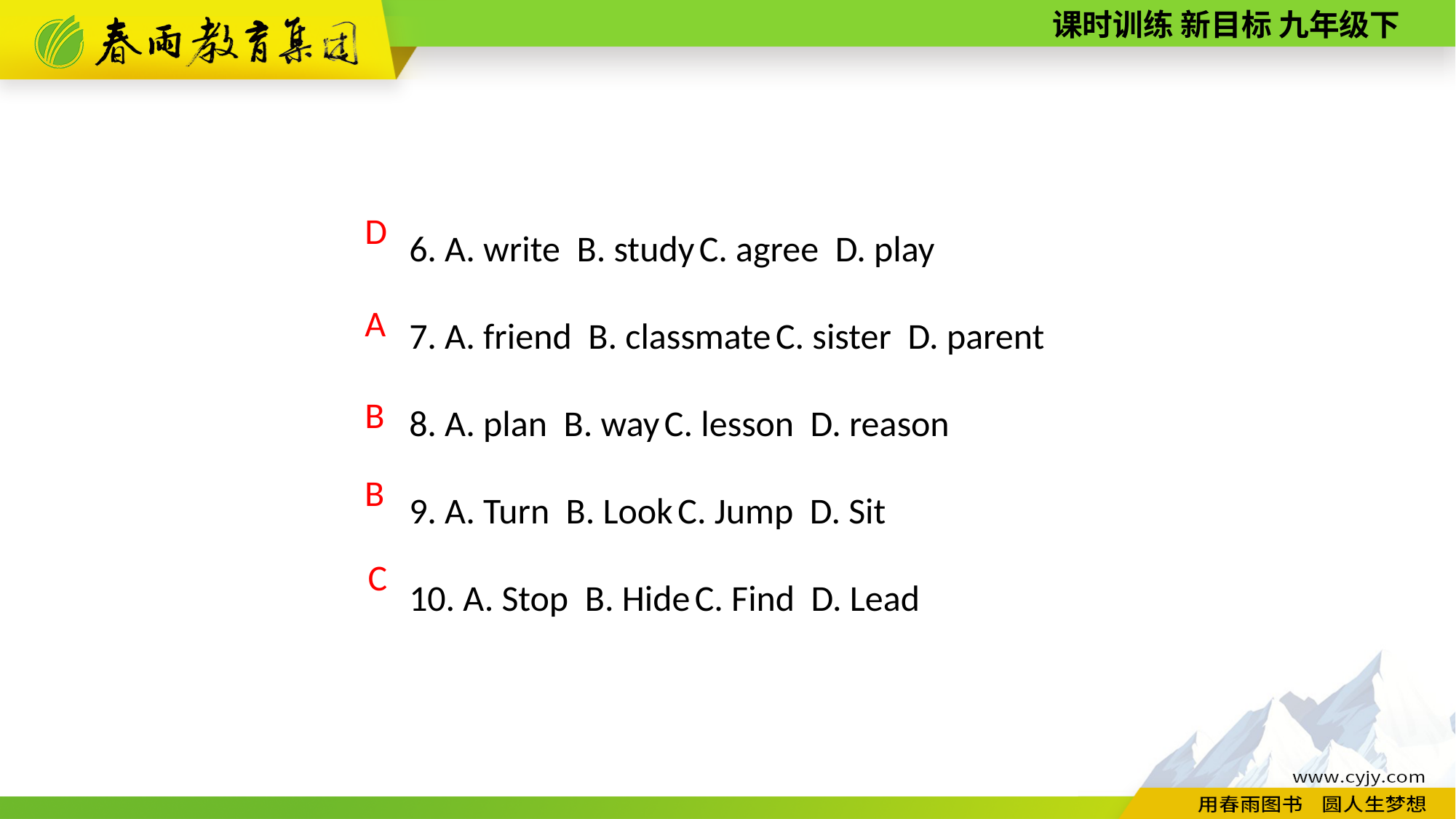

6. A. write  B. study C. agree  D. play
7. A. friend  B. classmate C. sister  D. parent
8. A. plan  B. way C. lesson  D. reason
9. A. Turn  B. Look C. Jump  D. Sit
10. A. Stop  B. Hide C. Find  D. Lead
D
A
B
B
C